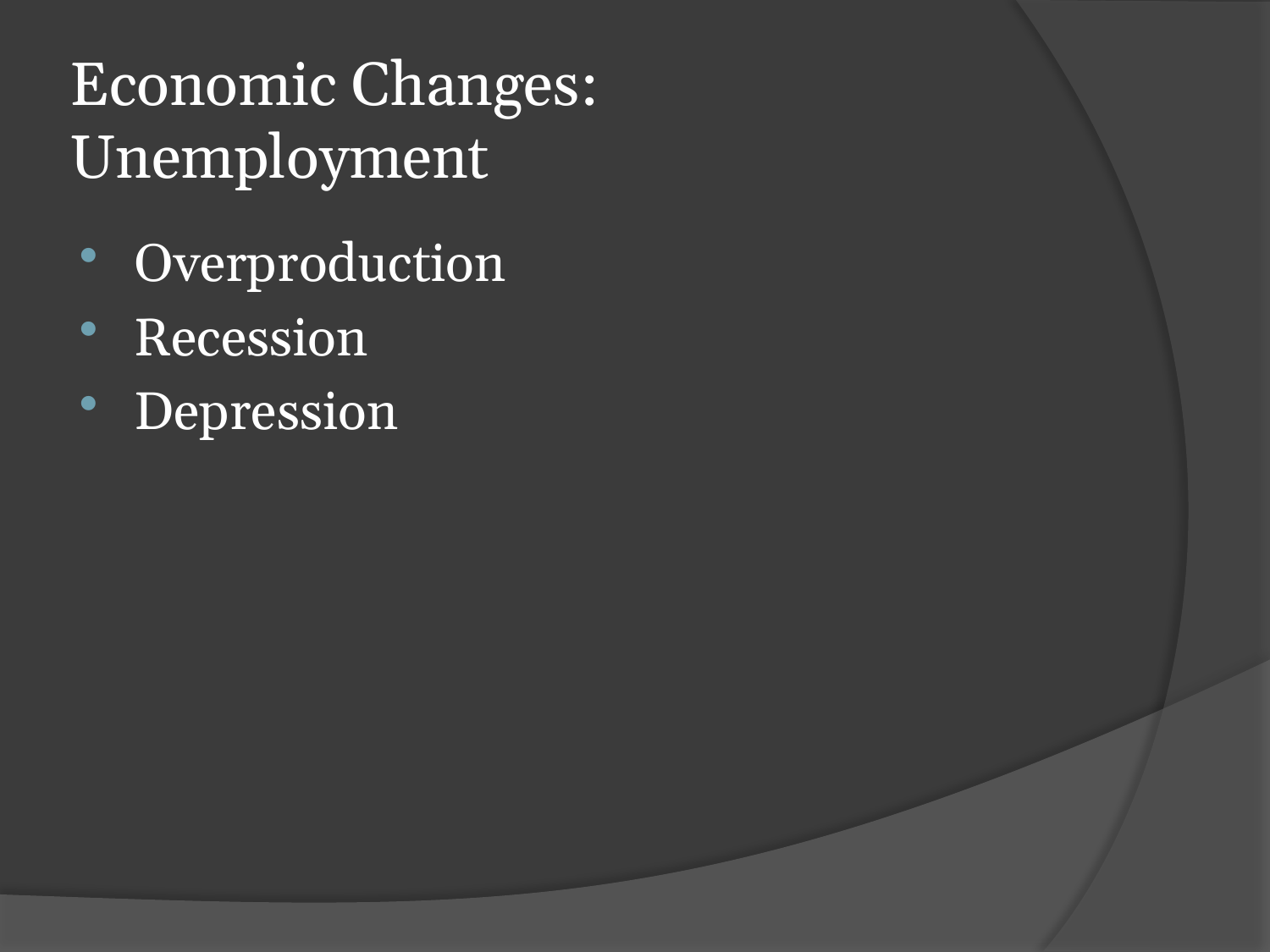

# Economic Changes: Unemployment
Overproduction
Recession
Depression